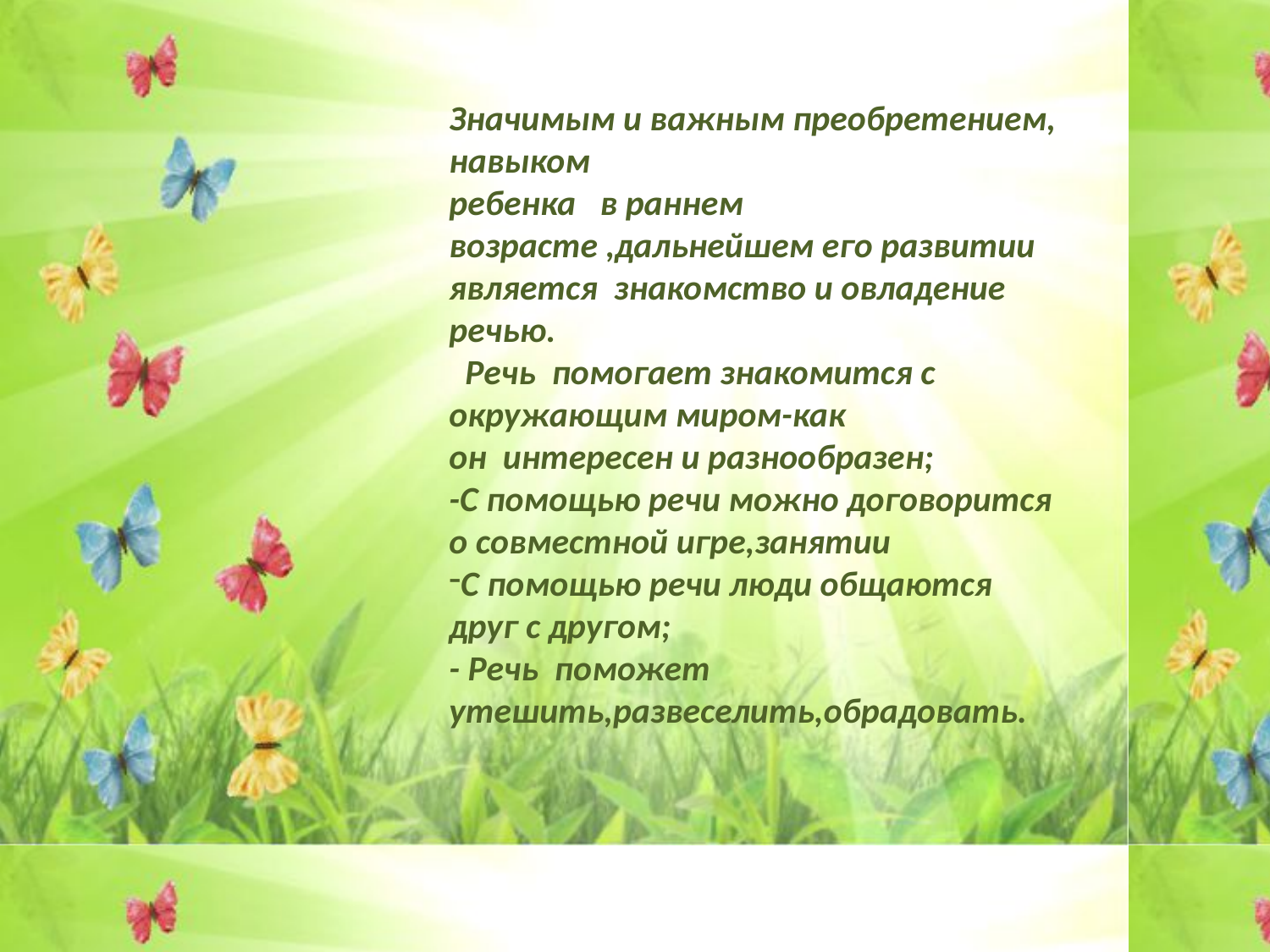

Значимым и важным преобретением, навыком
ребенка   в раннем возрасте ,дальнейшем его развитии
является  знакомство и овладение речью.
  Речь  помогает знакомится с окружающим миром-как
он  интересен и разнообразен;
-С помощью речи можно договорится о совместной игре,занятии
С помощью речи люди общаются друг с другом;
- Речь  поможет утешить,развеселить,обрадовать.